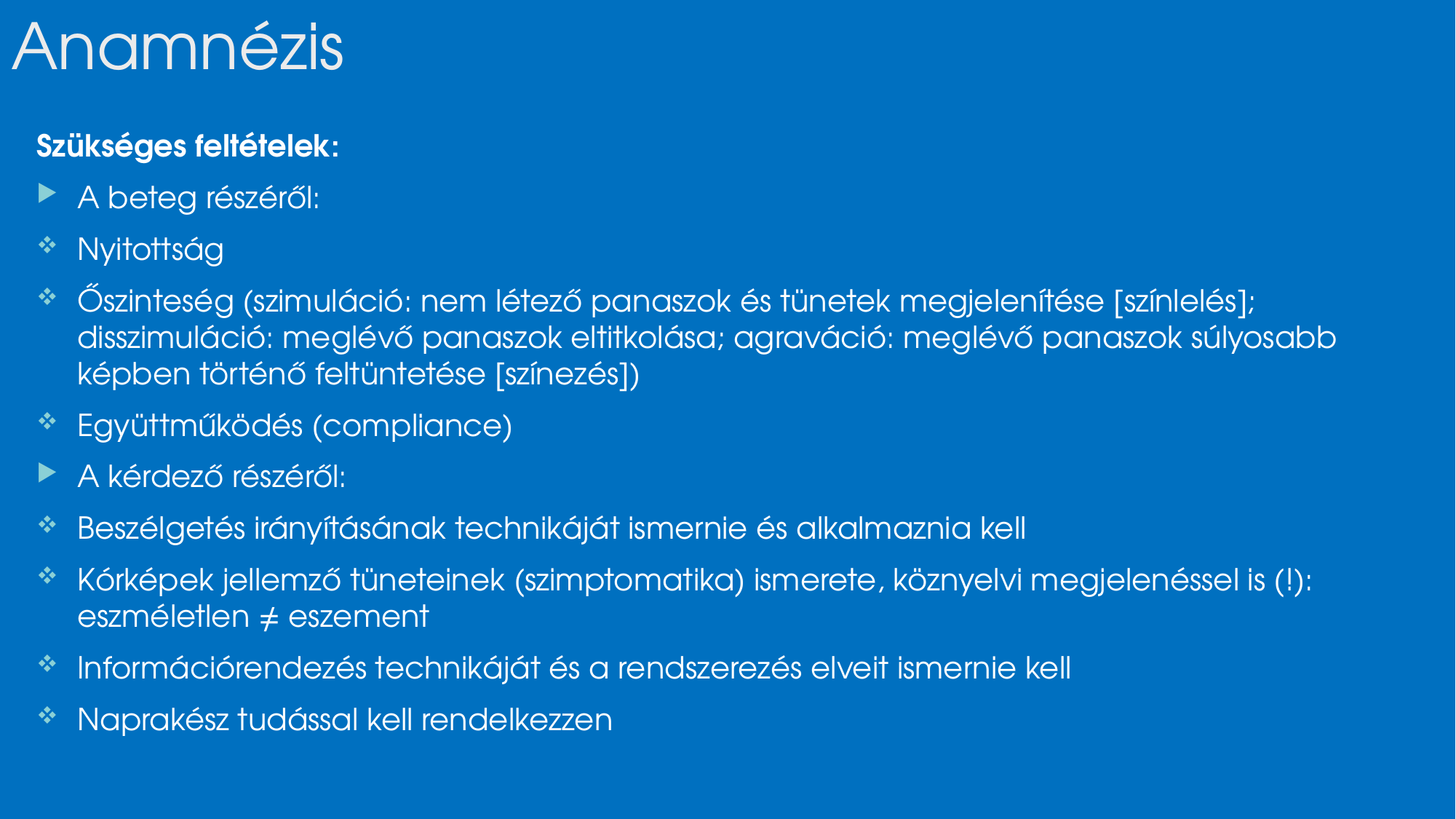

# Anamnézis
Szükséges feltételek:
A beteg részéről:
Nyitottság
Őszinteség (szimuláció: nem létező panaszok és tünetek megjelenítése [színlelés]; disszimuláció: meglévő panaszok eltitkolása; agraváció: meglévő panaszok súlyosabb képben történő feltüntetése [színezés])
Együttműködés (compliance)
A kérdező részéről:
Beszélgetés irányításának technikáját ismernie és alkalmaznia kell
Kórképek jellemző tüneteinek (szimptomatika) ismerete, köznyelvi megjelenéssel is (!): eszméletlen ≠ eszement
Információrendezés technikáját és a rendszerezés elveit ismernie kell
Naprakész tudással kell rendelkezzen